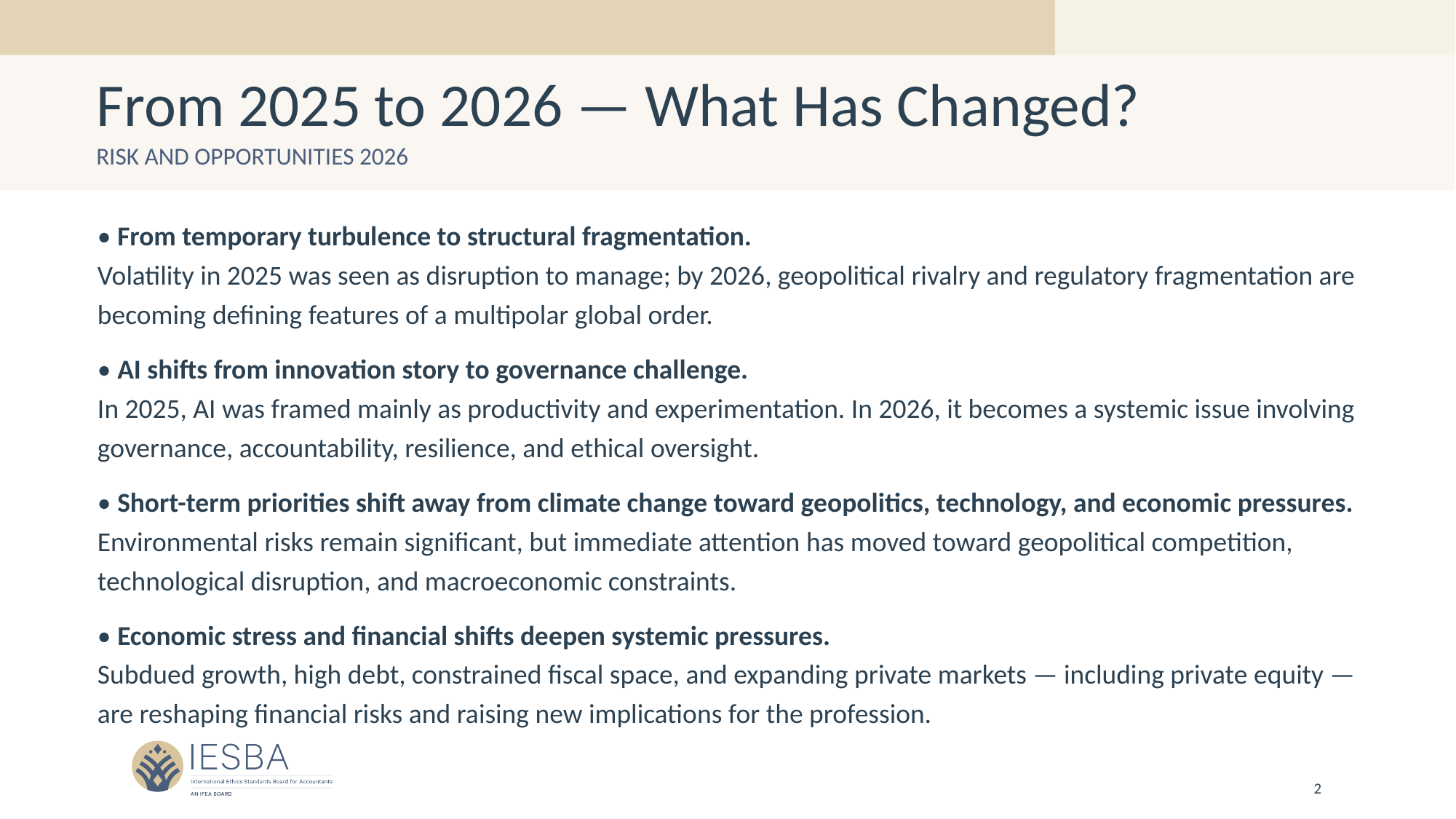

# From 2025 to 2026 — What Has Changed?
Risk and Opportunities 2026

• From temporary turbulence to structural fragmentation.
Volatility in 2025 was seen as disruption to manage; by 2026, geopolitical rivalry and regulatory fragmentation are becoming defining features of a multipolar global order.
• AI shifts from innovation story to governance challenge.
In 2025, AI was framed mainly as productivity and experimentation. In 2026, it becomes a systemic issue involving governance, accountability, resilience, and ethical oversight.
• Short-term priorities shift away from climate change toward geopolitics, technology, and economic pressures.
Environmental risks remain significant, but immediate attention has moved toward geopolitical competition, technological disruption, and macroeconomic constraints.
• Economic stress and financial shifts deepen systemic pressures.
Subdued growth, high debt, constrained fiscal space, and expanding private markets — including private equity — are reshaping financial risks and raising new implications for the profession.

2